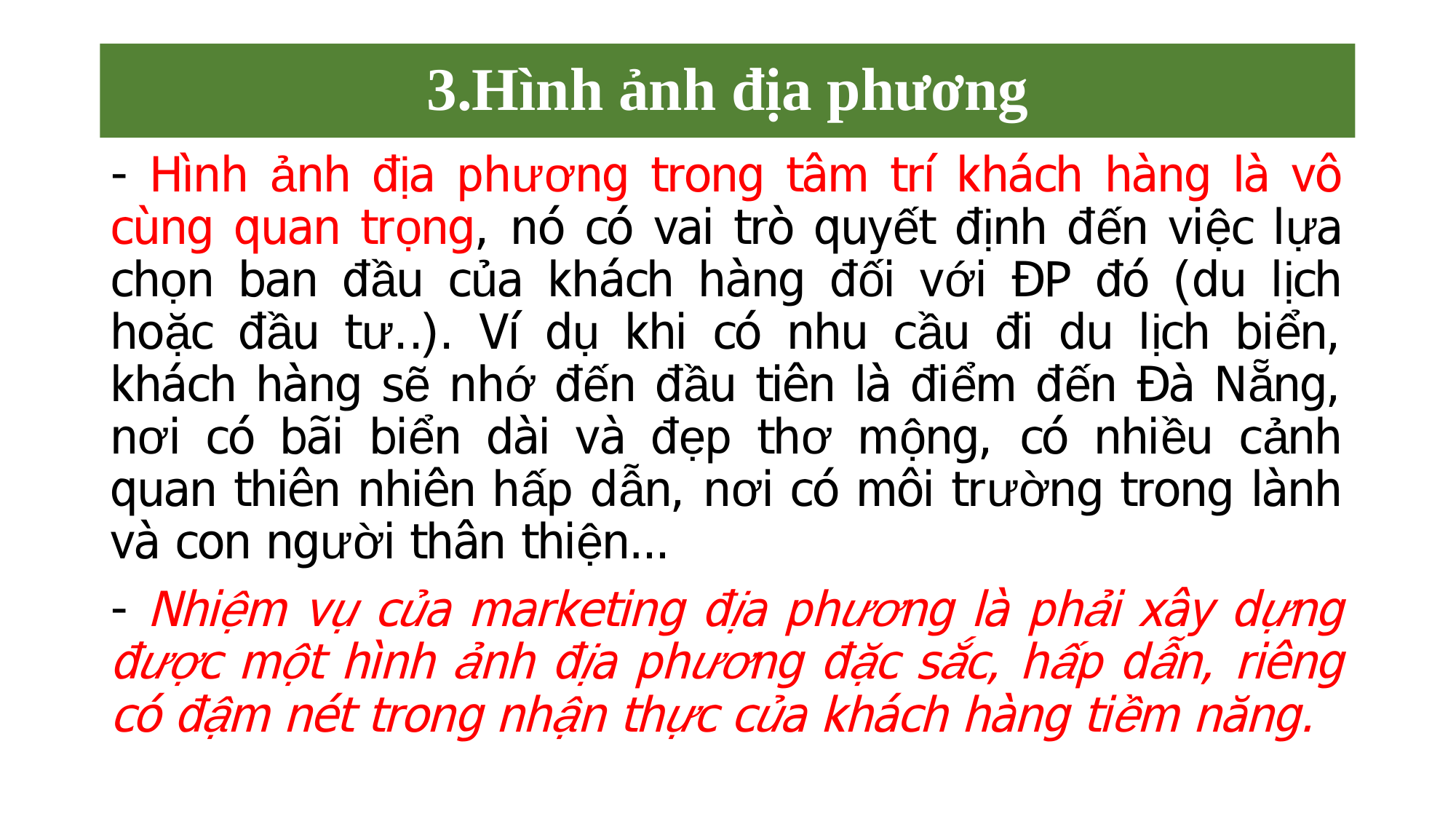

# 3.Hình ảnh địa phương
- Hình ảnh địa phương trong tâm trí khách hàng là vô cùng quan trọng, nó có vai trò quyết định đến việc lựa chọn ban đầu của khách hàng đối với ĐP đó (du lịch hoặc đầu tư..). Ví dụ khi có nhu cầu đi du lịch biển, khách hàng sẽ nhớ đến đầu tiên là điểm đến Đà Nẵng, nơi có bãi biển dài và đẹp thơ mộng, có nhiều cảnh quan thiên nhiên hấp dẫn, nơi có môi trường trong lành và con người thân thiện…
- Nhiệm vụ của marketing địa phương là phải xây dựng được một hình ảnh địa phương đặc sắc, hấp dẫn, riêng có đậm nét trong nhận thực của khách hàng tiềm năng.